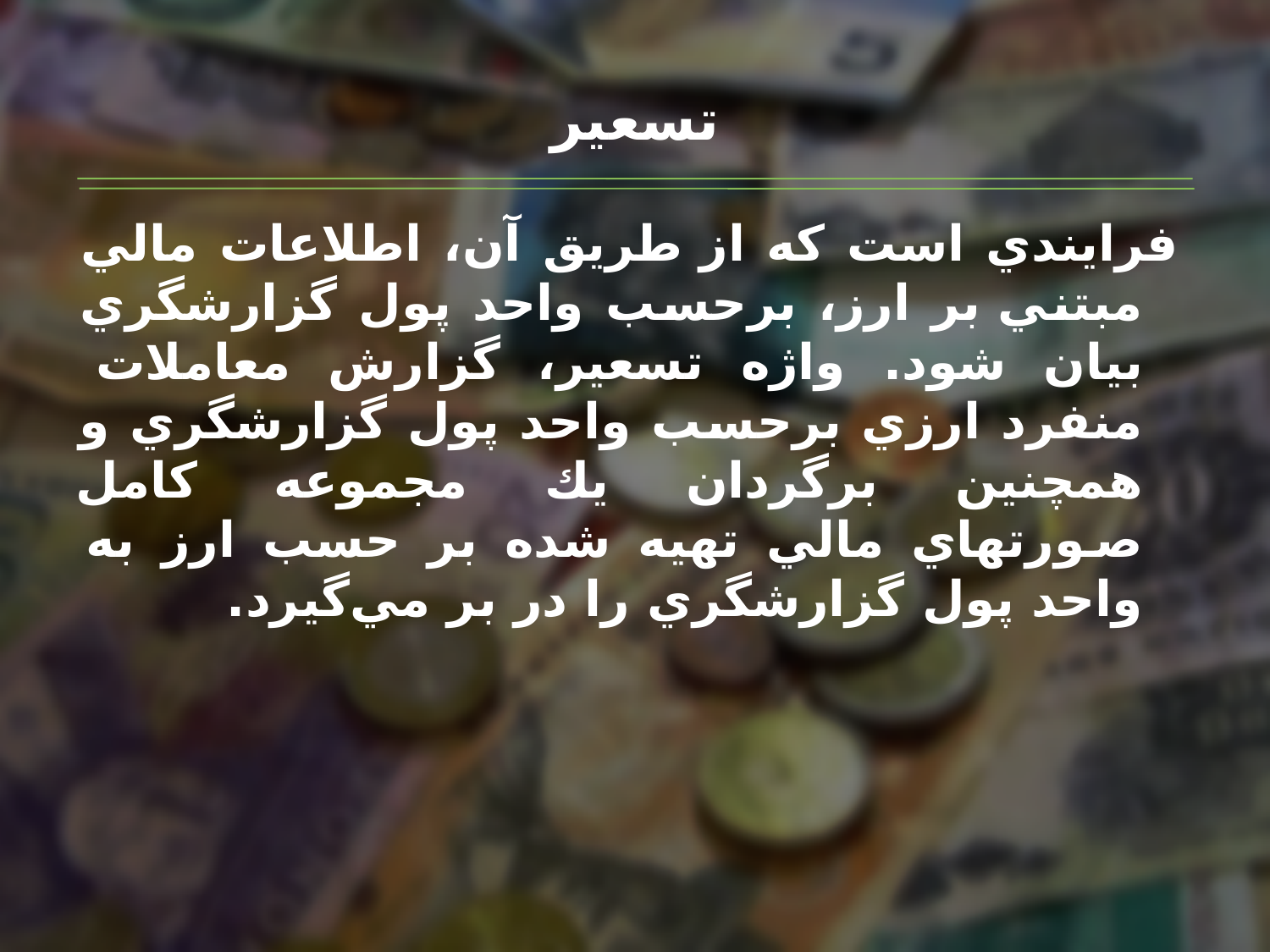

# تسعير
فرايندي‌ است‌ كه‌ از طريق‌ آن‌، اطلاعات‌ مالي‌ مبتني بر ارز، برحسب‌ واحد پول‌ گزارشگري‌ بيان‌ شود. واژه‌ تسعير، گزارش‌ معاملات‌ منفرد ارزي‌ برحسب‌ واحد پول‌ گزارشگري‌ و همچنين‌ برگردان‌ يك‌ مجموعه‌ كامل‌ صورتهاي‌ مالي‌ تهيه‌ شده‌ بر حسب‌ ارز به‌ واحد پول‌ گزارشگري‌ را در بر مي‌گيرد.